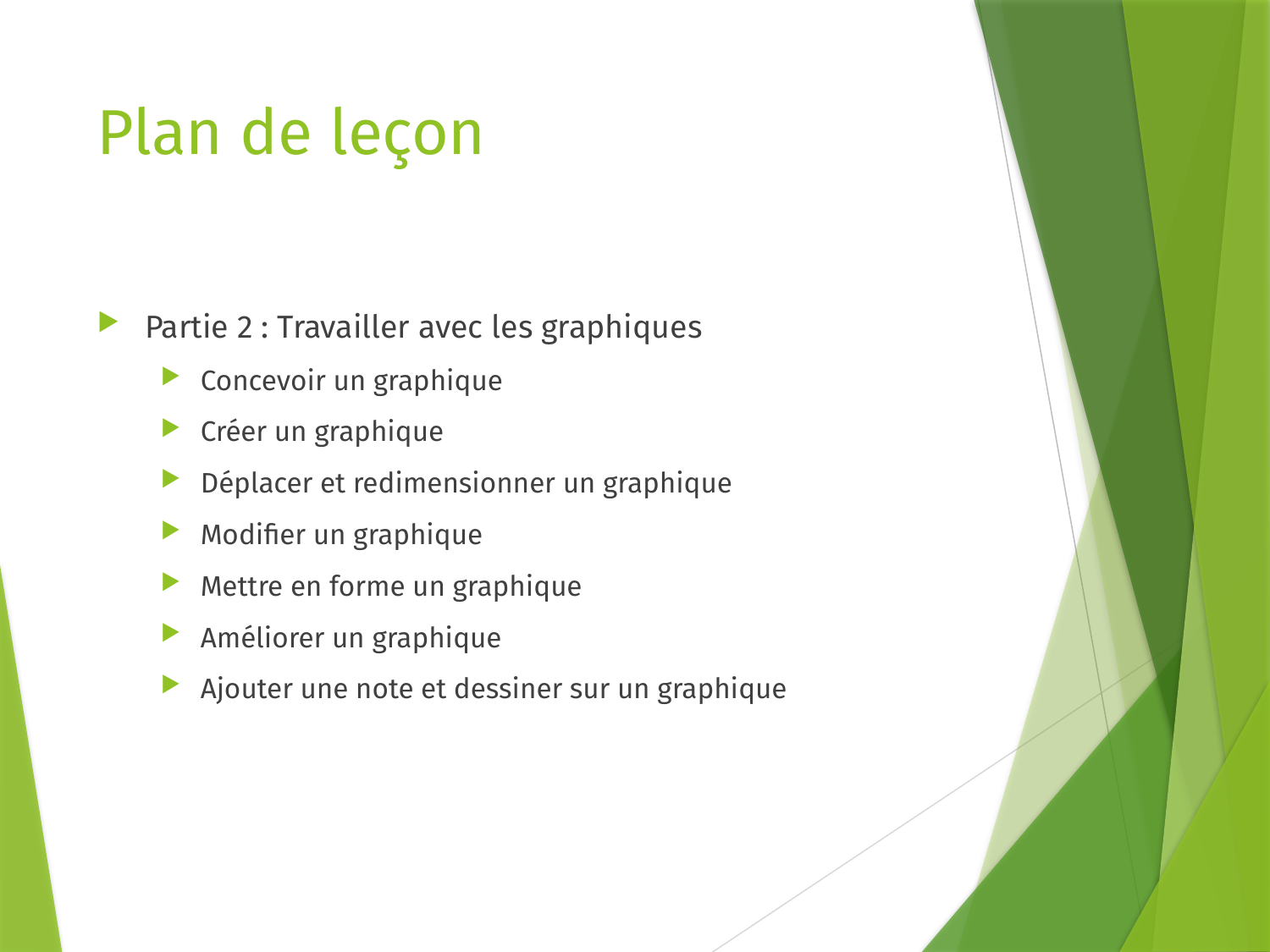

# Plan de leçon
Partie 2 : Travailler avec les graphiques
Concevoir un graphique
Créer un graphique
Déplacer et redimensionner un graphique
Modifier un graphique
Mettre en forme un graphique
Améliorer un graphique
Ajouter une note et dessiner sur un graphique